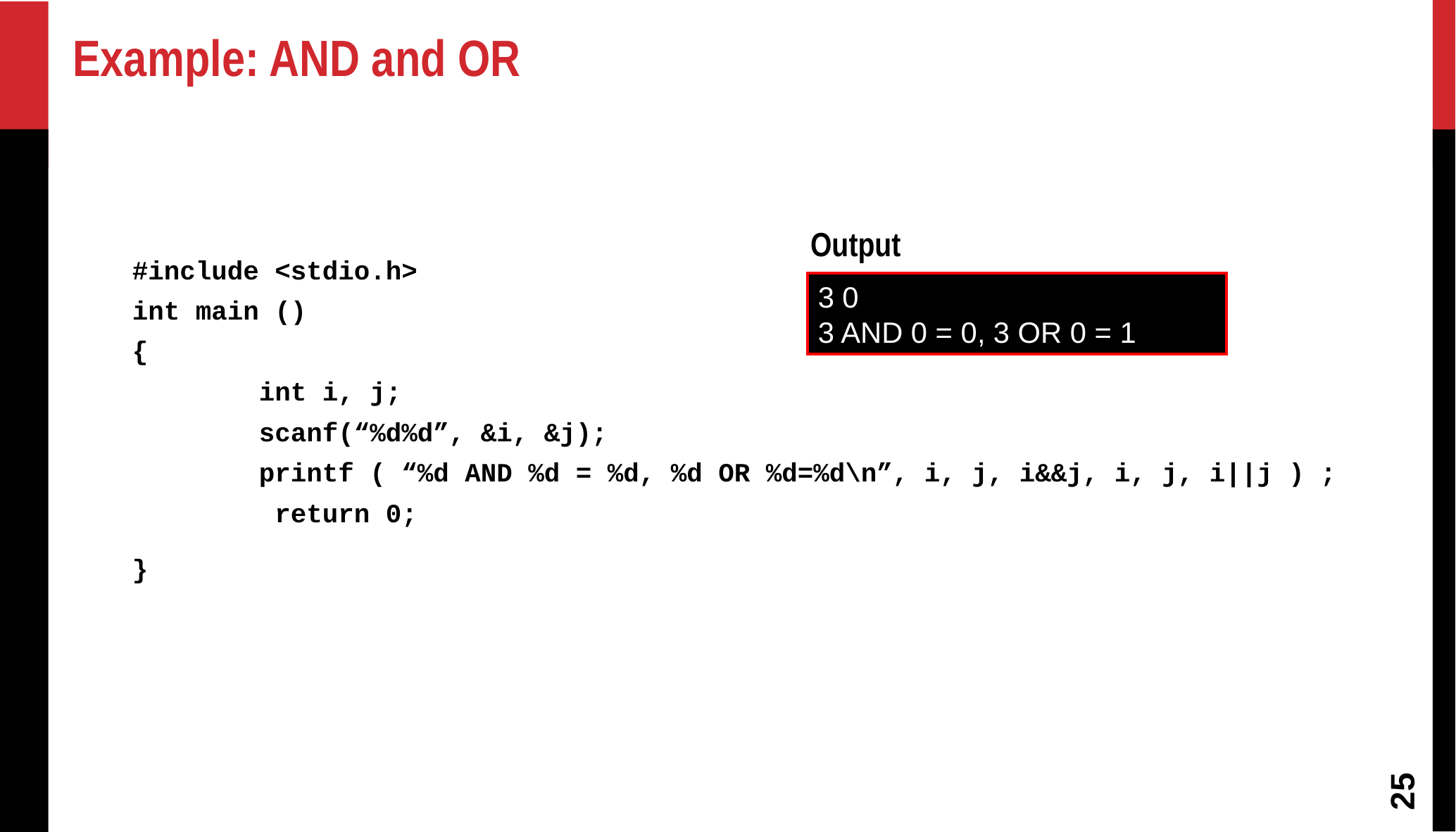

Example: AND and OR
Output
#include <stdio.h>
int main ()
{
        int i, j;
        scanf(“%d%d”, &i, &j);
        printf ( “%d AND %d = %d, %d OR %d=%d\n”, i, j, i&&j, i, j, i||j ) ;
         return 0;
}

3 0
3 AND 0 = 0, 3 OR 0 = 1
25